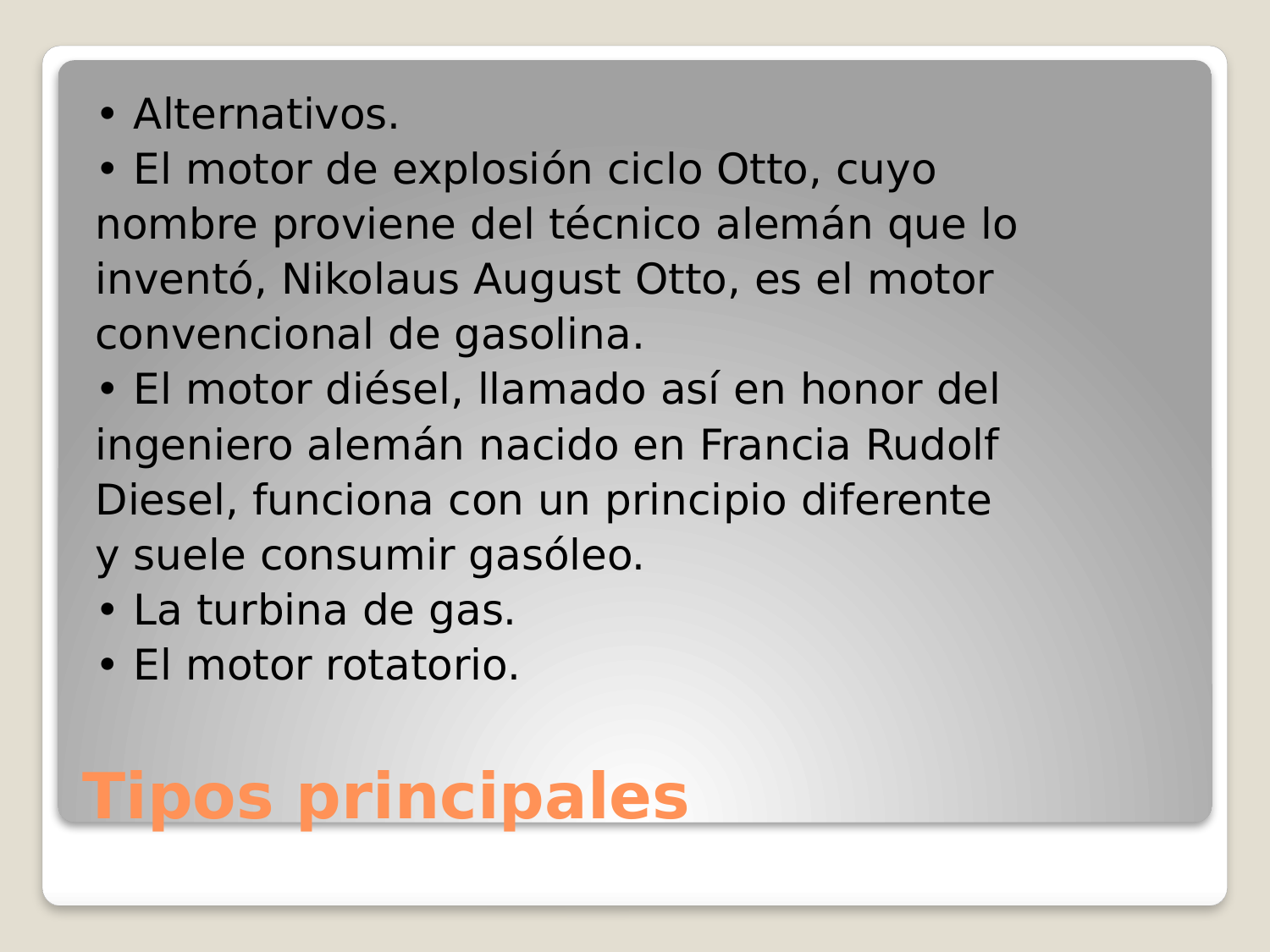

• Alternativos.
• El motor de explosión ciclo Otto, cuyo
nombre proviene del técnico alemán que lo
inventó, Nikolaus August Otto, es el motor
convencional de gasolina.
• El motor diésel, llamado así en honor del
ingeniero alemán nacido en Francia Rudolf
Diesel, funciona con un principio diferente
y suele consumir gasóleo.
• La turbina de gas.
• El motor rotatorio.
# Tipos principales